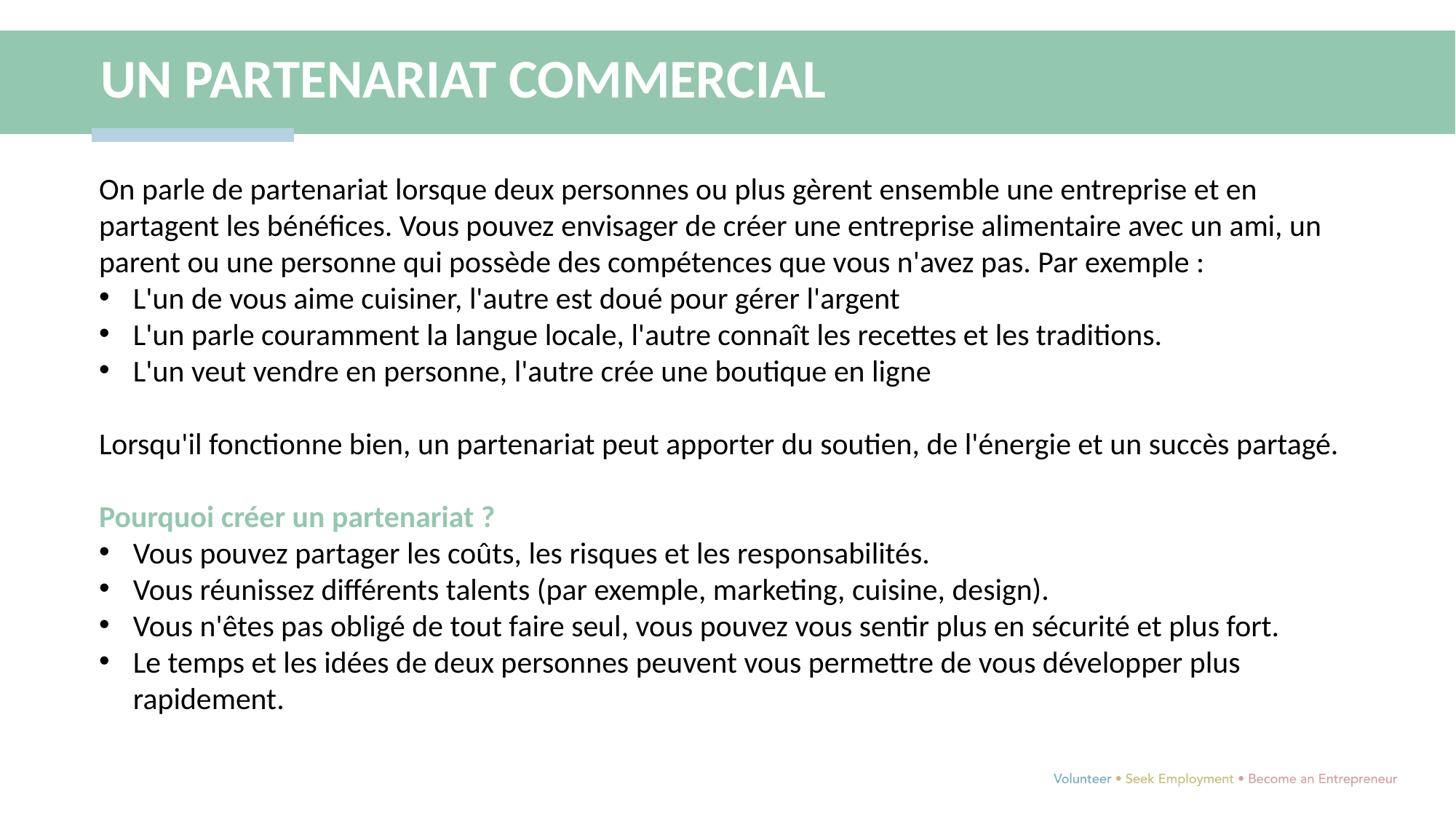

UN PARTENARIAT COMMERCIAL
On parle de partenariat lorsque deux personnes ou plus gèrent ensemble une entreprise et en partagent les bénéfices. Vous pouvez envisager de créer une entreprise alimentaire avec un ami, un parent ou une personne qui possède des compétences que vous n'avez pas. Par exemple :
L'un de vous aime cuisiner, l'autre est doué pour gérer l'argent
L'un parle couramment la langue locale, l'autre connaît les recettes et les traditions.
L'un veut vendre en personne, l'autre crée une boutique en ligne

Lorsqu'il fonctionne bien, un partenariat peut apporter du soutien, de l'énergie et un succès partagé.

Pourquoi créer un partenariat ?
Vous pouvez partager les coûts, les risques et les responsabilités.
Vous réunissez différents talents (par exemple, marketing, cuisine, design).
Vous n'êtes pas obligé de tout faire seul, vous pouvez vous sentir plus en sécurité et plus fort.
Le temps et les idées de deux personnes peuvent vous permettre de vous développer plus rapidement.